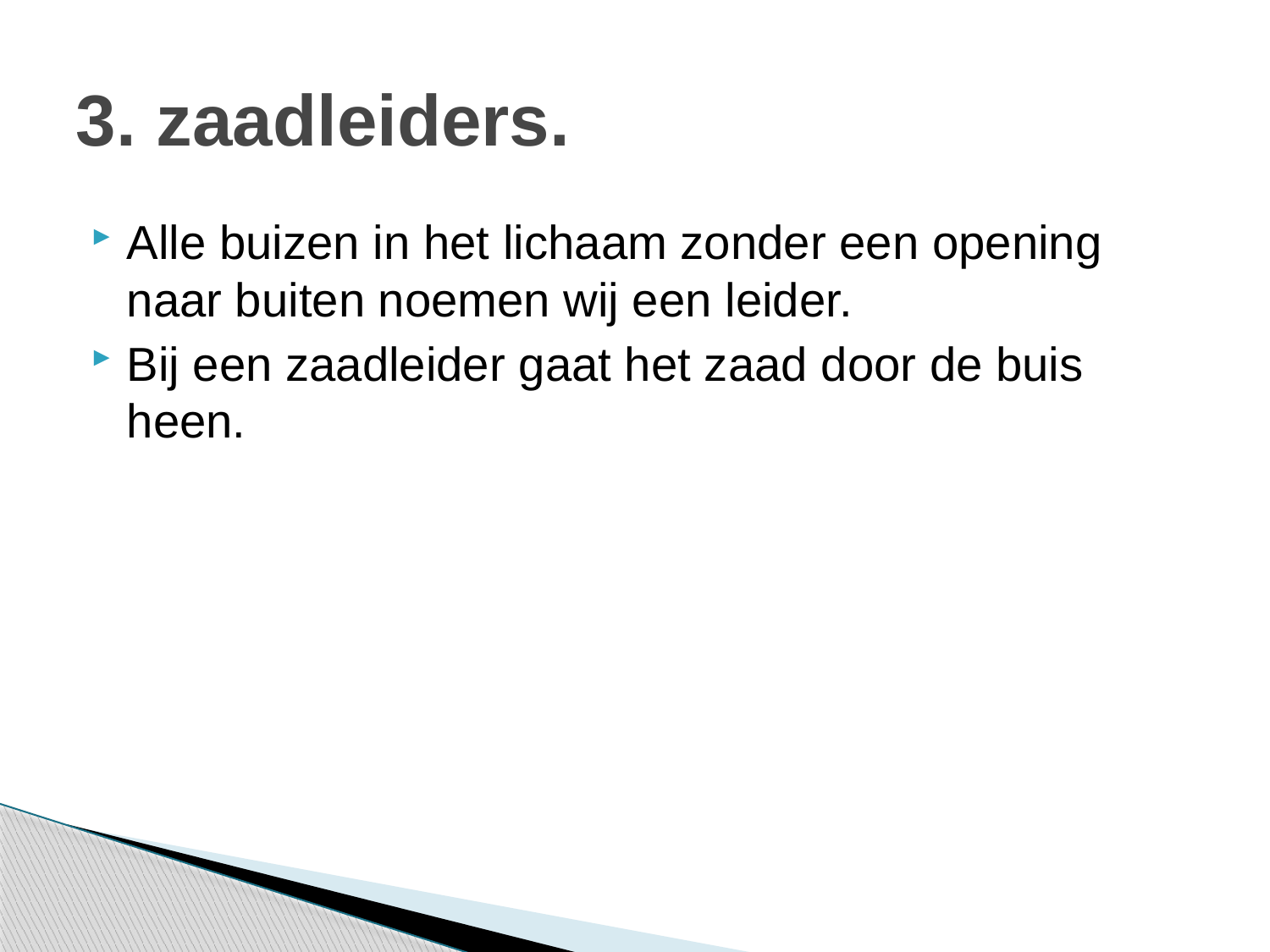

# 3. zaadleiders.
Alle buizen in het lichaam zonder een opening naar buiten noemen wij een leider.
Bij een zaadleider gaat het zaad door de buis heen.